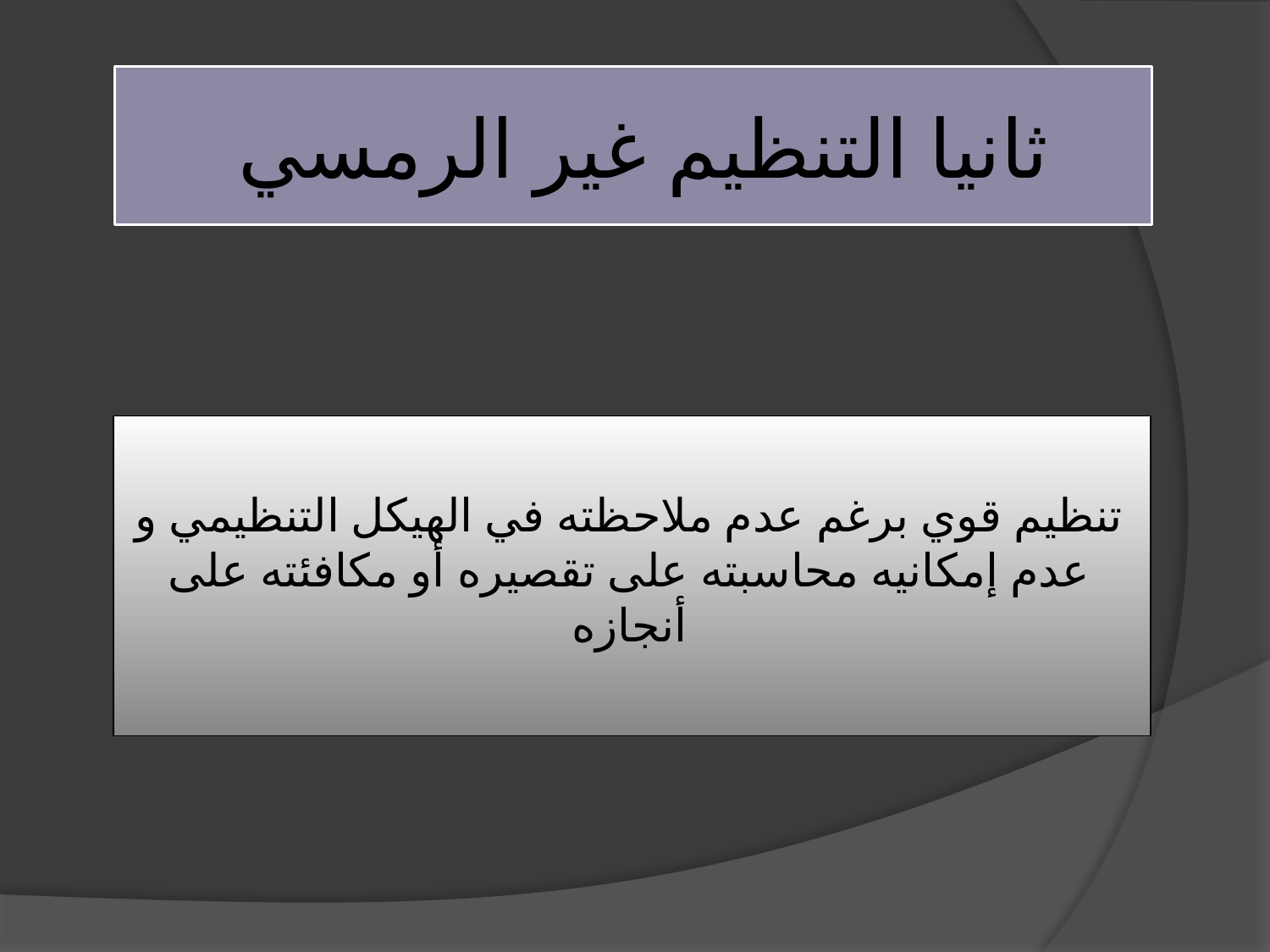

# ثانيا التنظيم غير الرمسي

تنظيم قوي برغم عدم ملاحظته في الهيكل التنظيمي و عدم إمكانيه محاسبته على تقصيره أو مكافئته على أنجازه